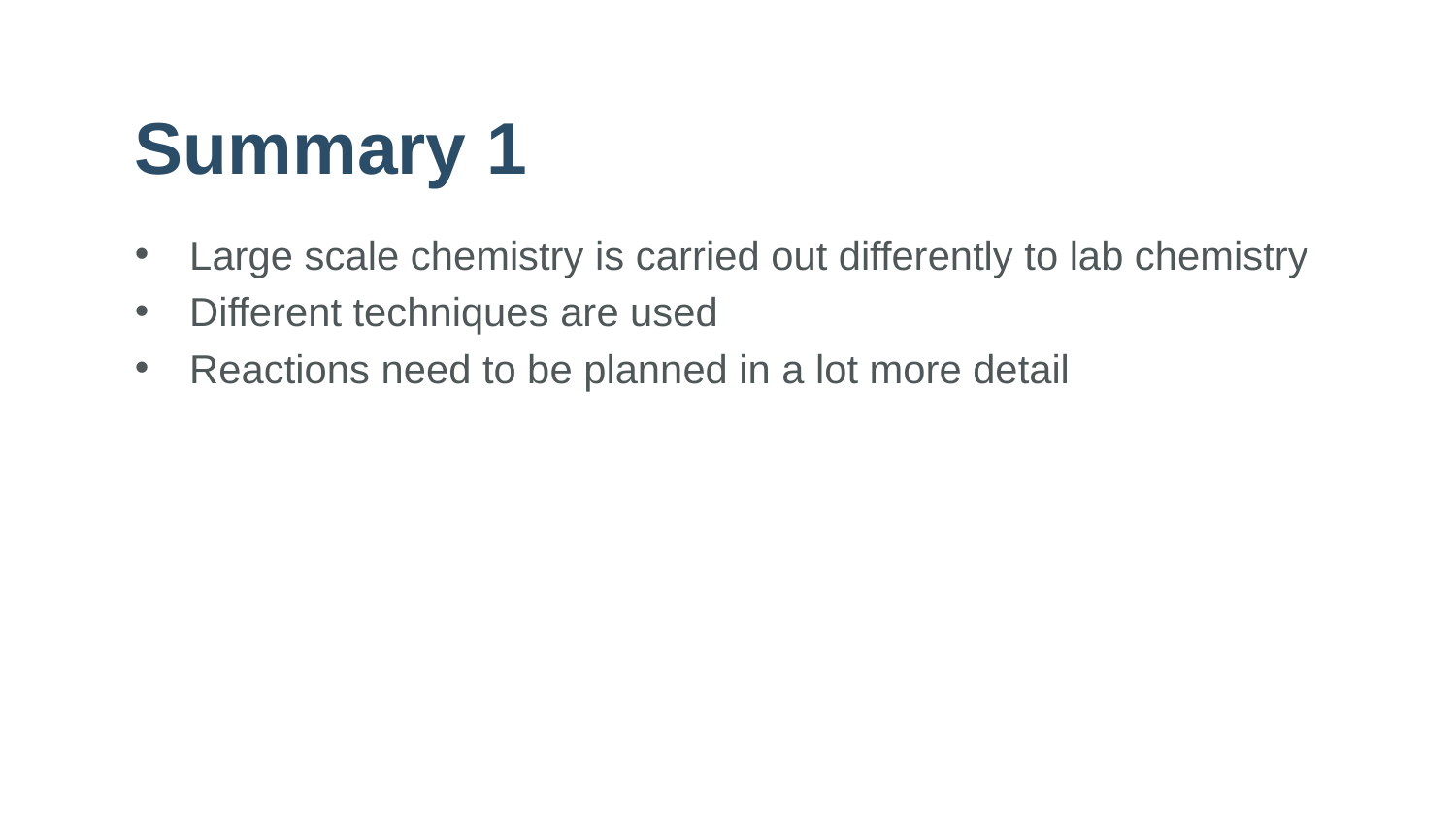

# Summary 1
Large scale chemistry is carried out differently to lab chemistry
Different techniques are used
Reactions need to be planned in a lot more detail